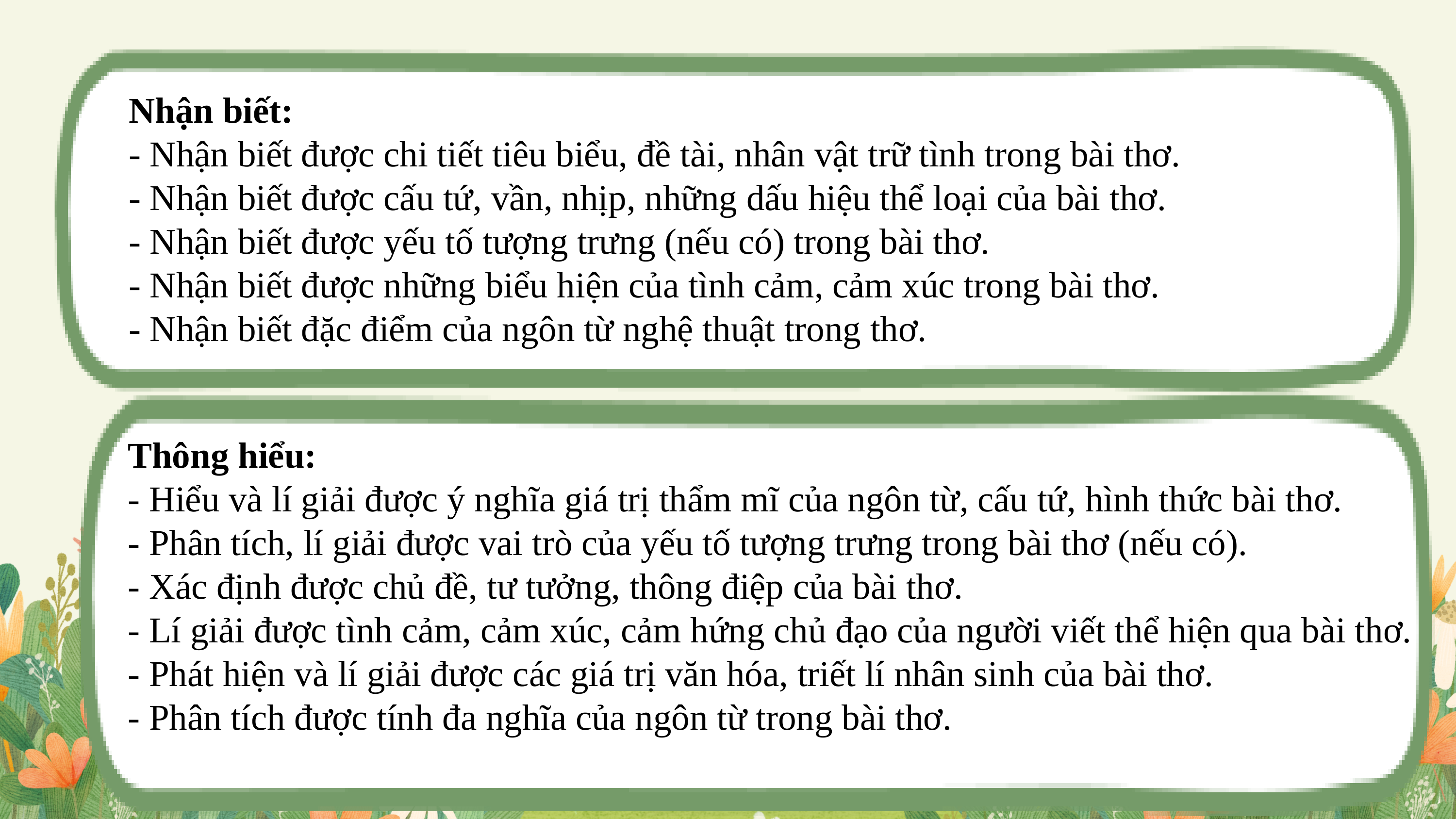

Nhận biết:
- Nhận biết được chi tiết tiêu biểu, đề tài, nhân vật trữ tình trong bài thơ.
- Nhận biết được cấu tứ, vần, nhịp, những dấu hiệu thể loại của bài thơ.
- Nhận biết được yếu tố tượng trưng (nếu có) trong bài thơ.
- Nhận biết được những biểu hiện của tình cảm, cảm xúc trong bài thơ.
- Nhận biết đặc điểm của ngôn từ nghệ thuật trong thơ.

Thông hiểu:
- Hiểu và lí giải được ý nghĩa giá trị thẩm mĩ của ngôn từ, cấu tứ, hình thức bài thơ.
- Phân tích, lí giải được vai trò của yếu tố tượng trưng trong bài thơ (nếu có).
- Xác định được chủ đề, tư tưởng, thông điệp của bài thơ.
- Lí giải được tình cảm, cảm xúc, cảm hứng chủ đạo của người viết thể hiện qua bài thơ.
- Phát hiện và lí giải được các giá trị văn hóa, triết lí nhân sinh của bài thơ.
- Phân tích được tính đa nghĩa của ngôn từ trong bài thơ.